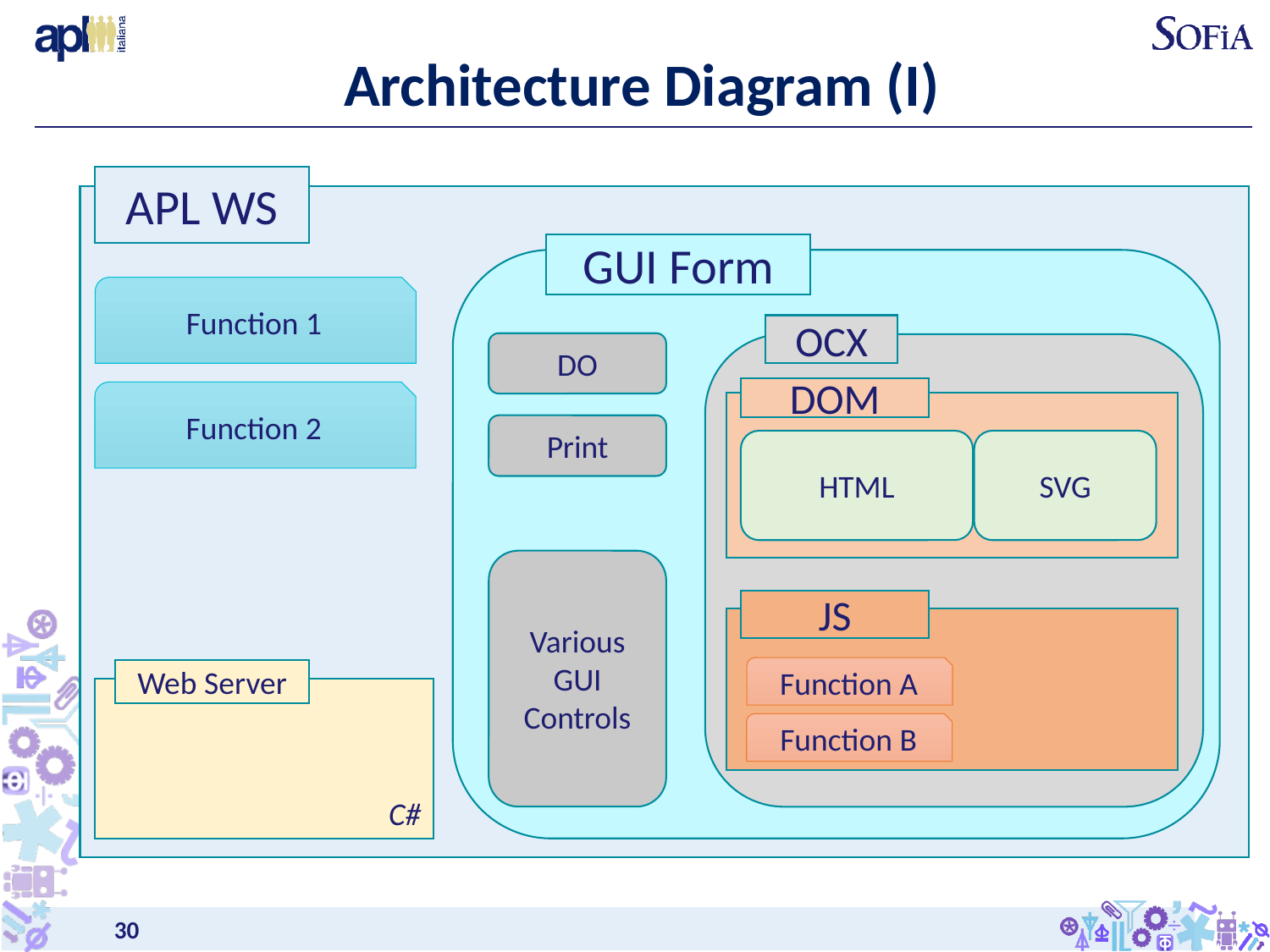

# Architecture Diagram (I)
APL WS

GUI Form

Function 1
OCX

DO
DOM

Function 2
Print
HTML
SVG
Various
GUI
Controls
JS

Function A
Web Server
C#
Function B